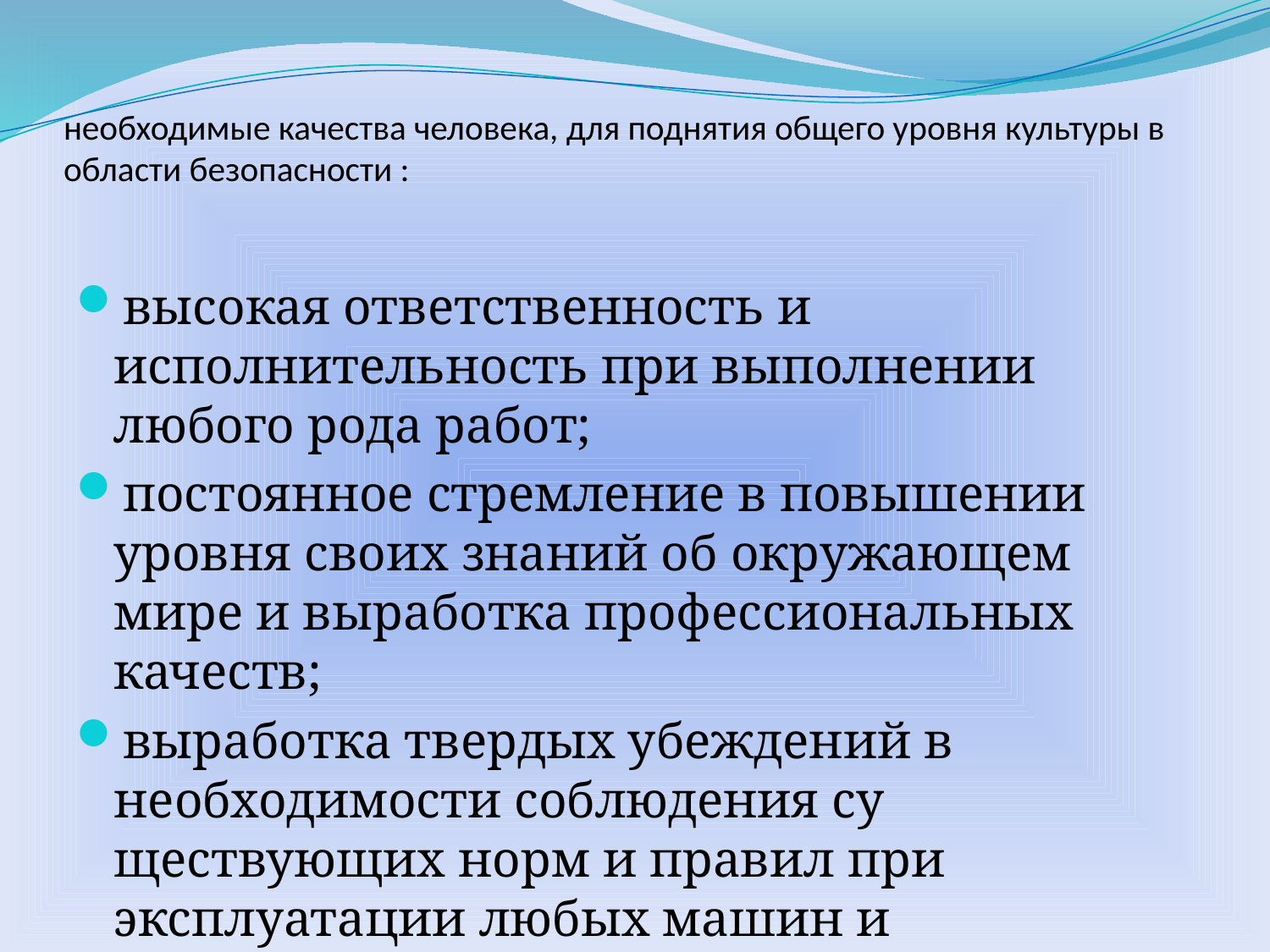

# необходимые качества человека, для поднятия общего уровня культуры в области безопасности :
высокая ответственность и исполнительность при выполнении любого рода работ;
постоянное стремление в повышении уровня своих знаний об окружающем мире и выработка профессиональных качеств;
выработка твердых убеждений в необходимости соблюдения су­ществующих норм и правил при эксплуатации любых машин и механизмов, знание норм и правил безопасного поведения в различных опасных и чрезвычайных ситуациях